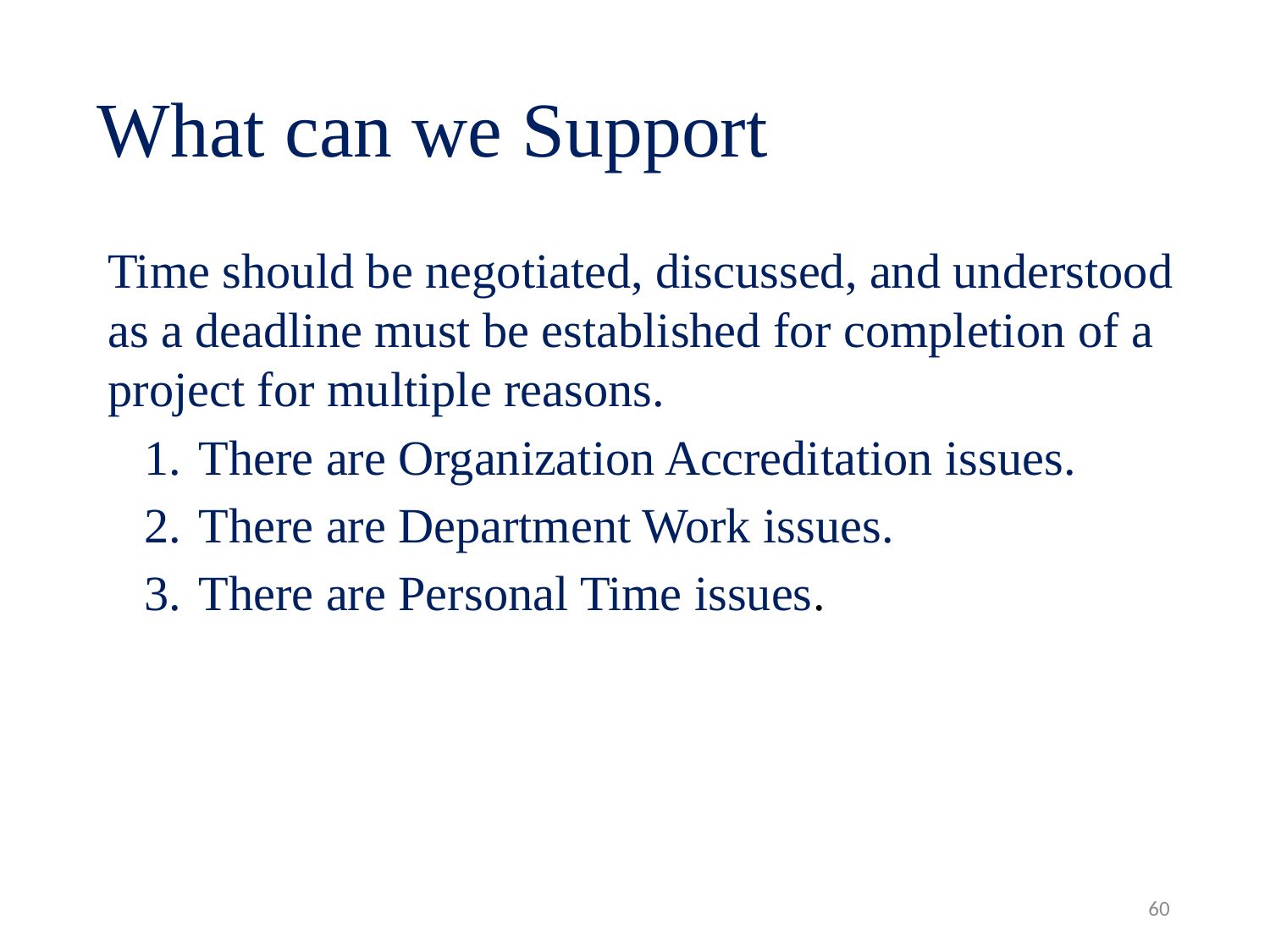

# What can we Support
Time should be negotiated, discussed, and understood as a deadline must be established for completion of a project for multiple reasons.
 There are Organization Accreditation issues.
 There are Department Work issues.
 There are Personal Time issues.
60